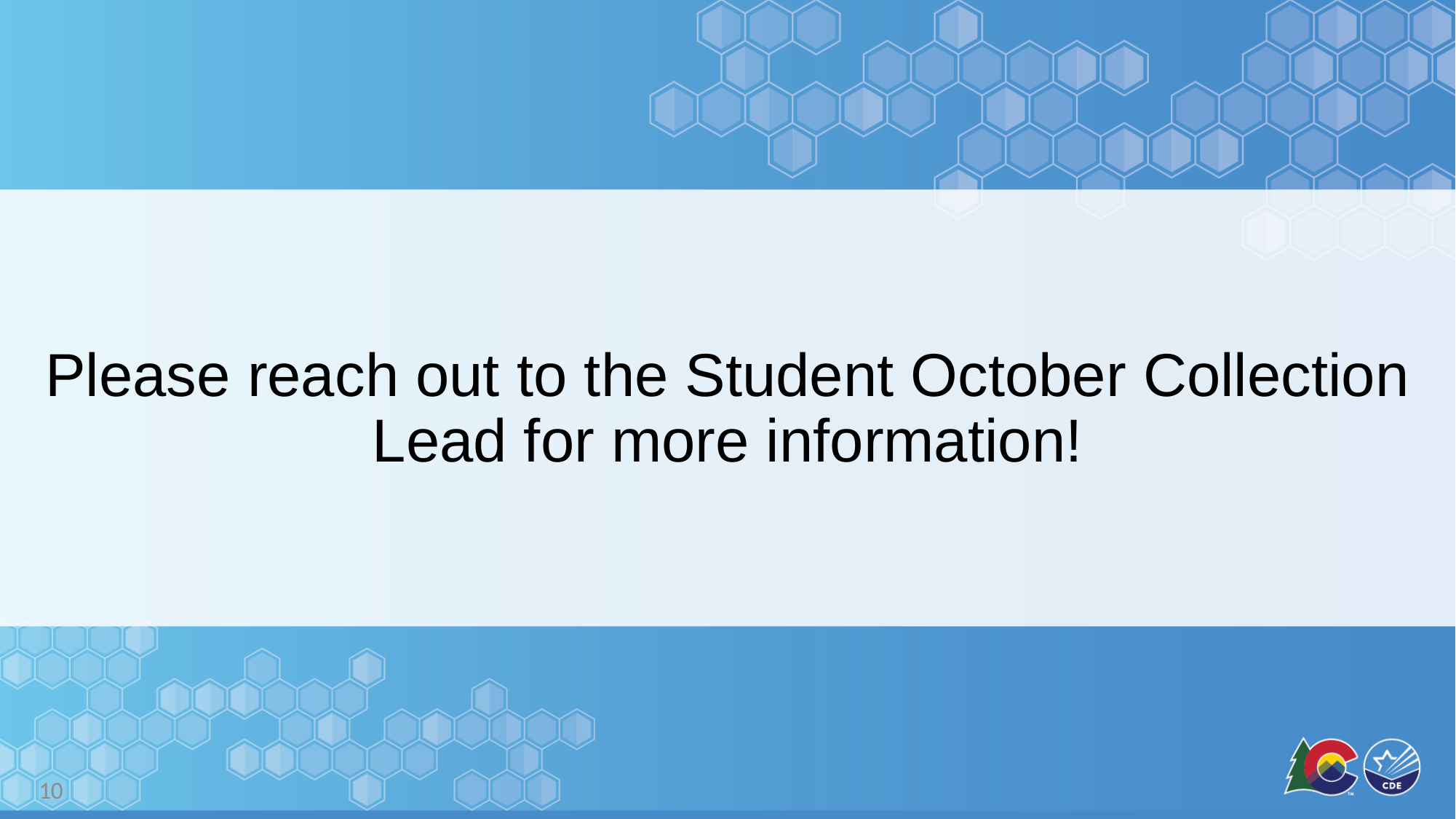

# Please reach out to the Student October Collection Lead for more information!
10